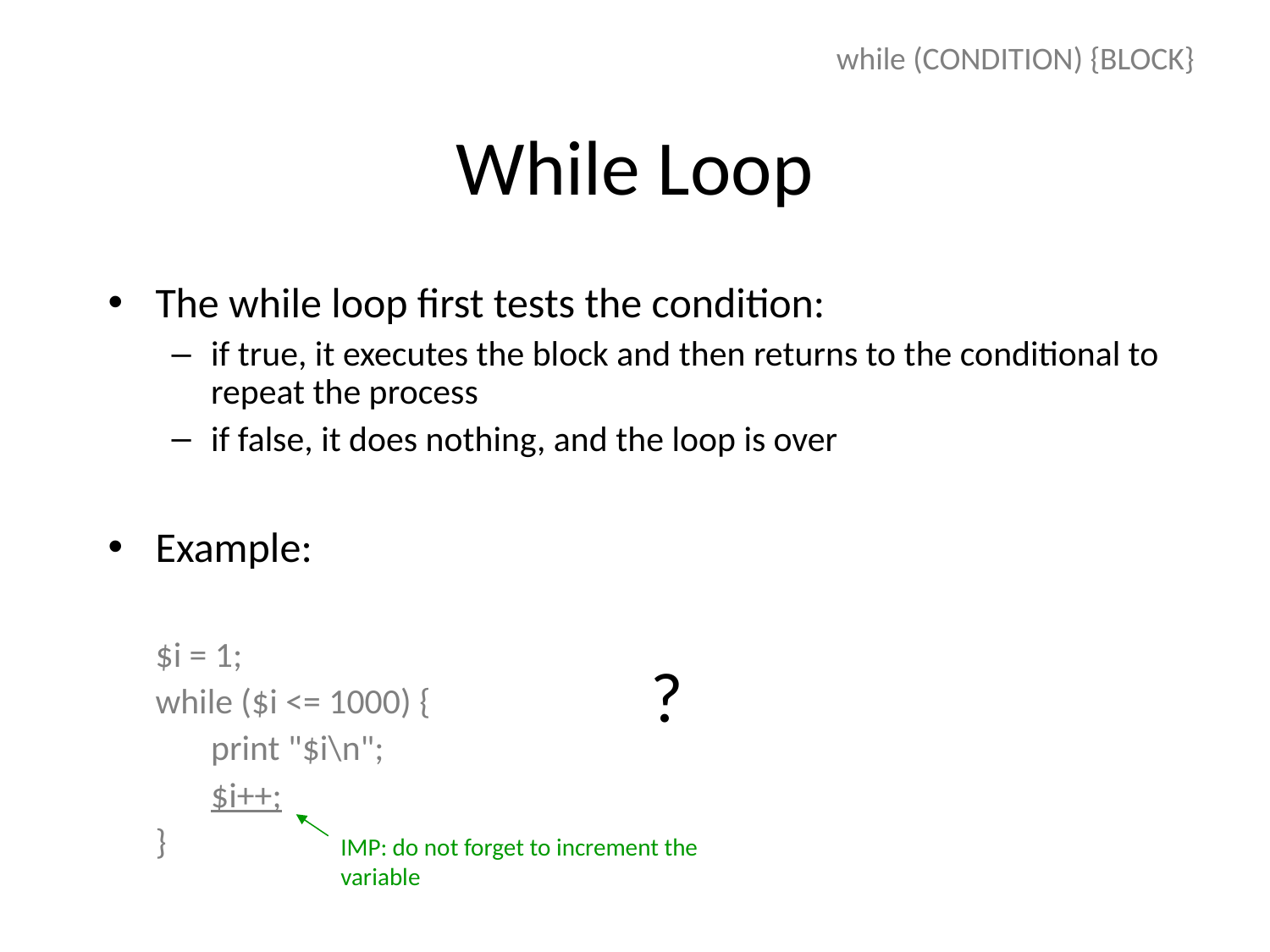

while (CONDITION) {BLOCK}
# While Loop
The while loop first tests the condition:
if true, it executes the block and then returns to the conditional to repeat the process
if false, it does nothing, and the loop is over

Example:

	$i = 1;
	while ($i <= 1000) {
	print "$i\n";
	$i++;
	}
?

IMP: do not forget to increment the variable